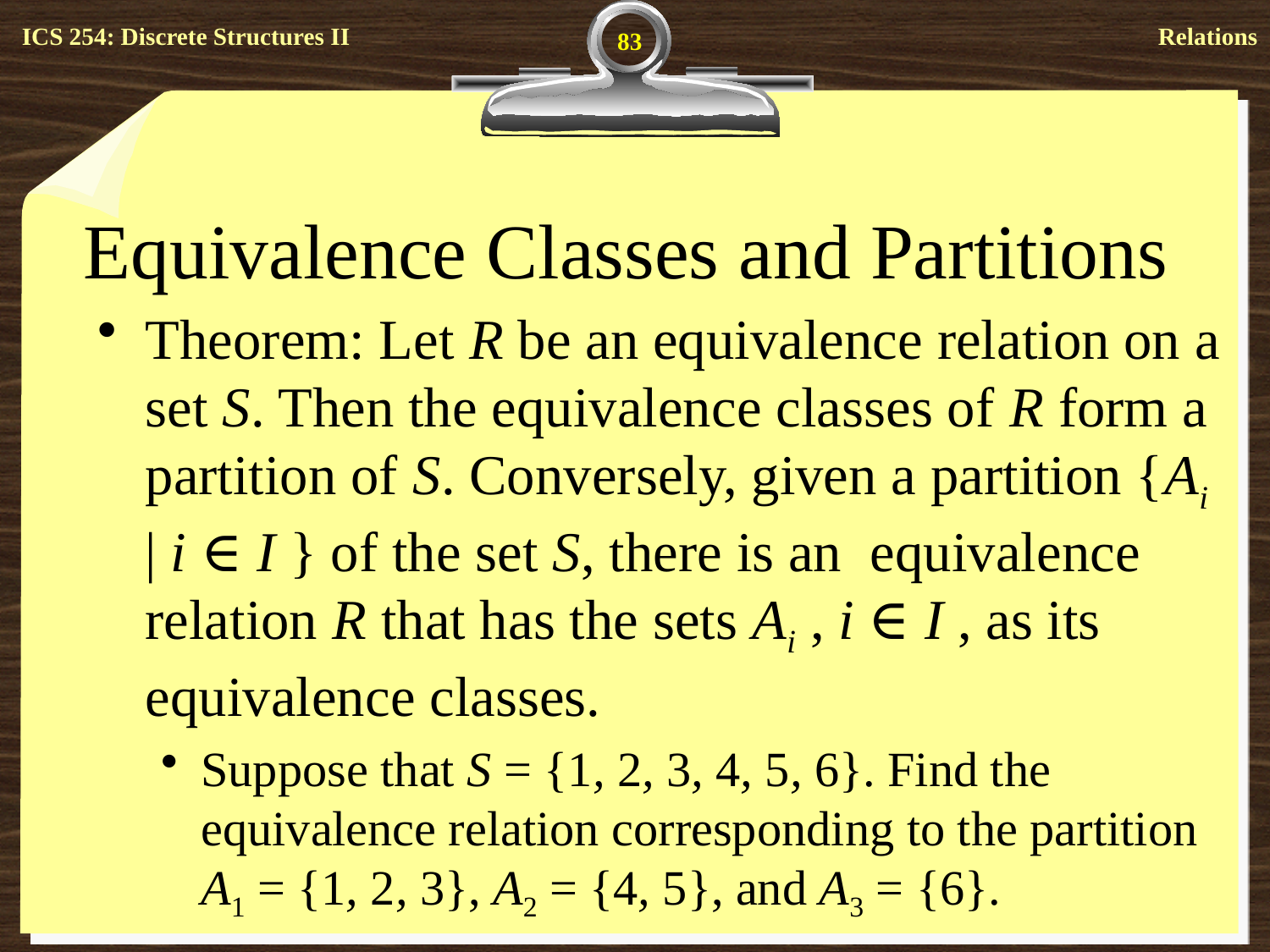

83
# Equivalence Classes and Partitions
Theorem: Let R be an equivalence relation on a set S. Then the equivalence classes of R form a partition of S. Conversely, given a partition {Ai | i ∈ I } of the set S, there is an  equivalence relation R that has the sets Ai , i ∈ I , as its equivalence classes.
Suppose that S = {1, 2, 3, 4, 5, 6}. Find the equivalence relation corresponding to the partition A1 = {1, 2, 3}, A2 = {4, 5}, and A3 = {6}.